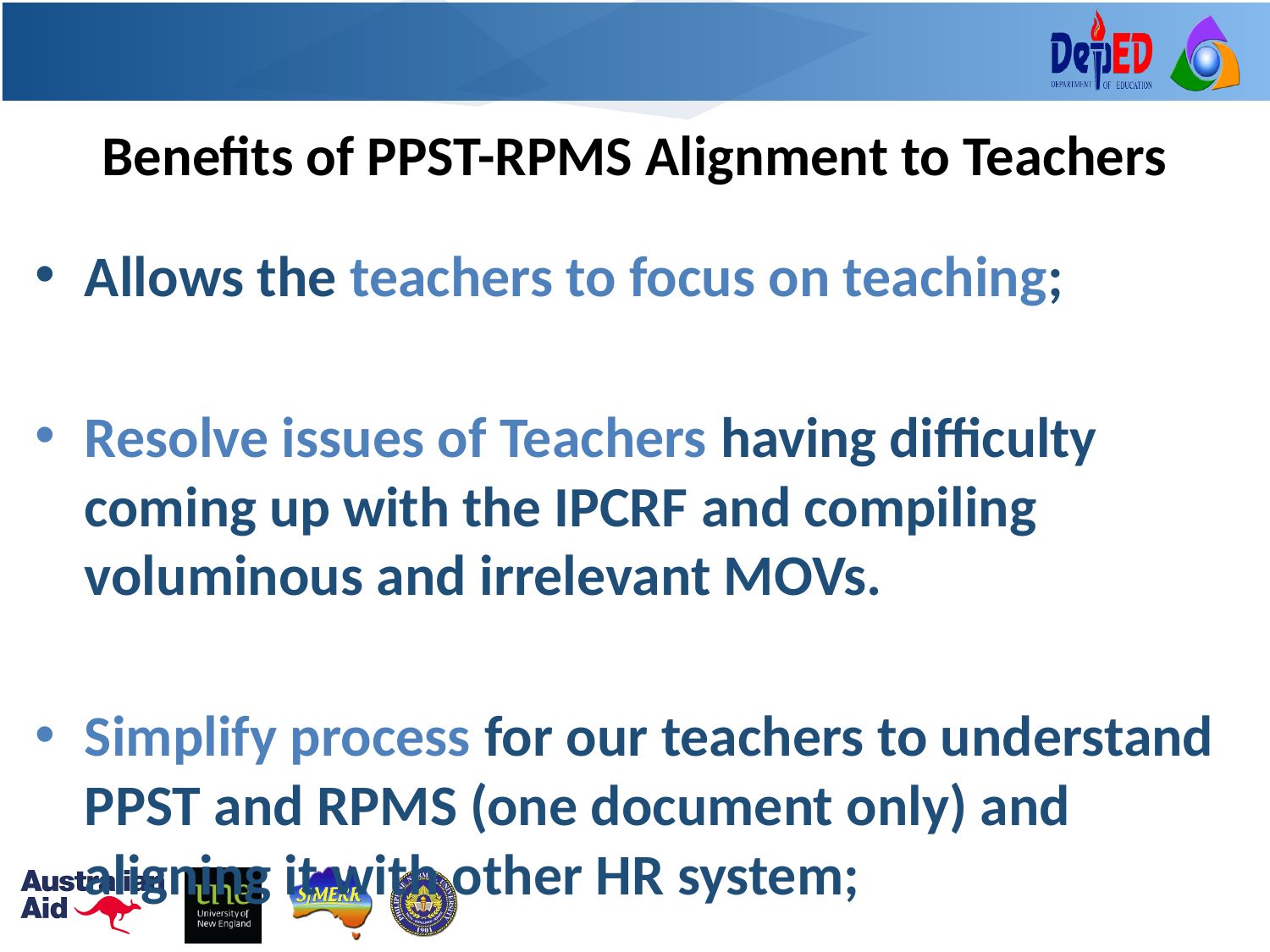

12
# Benefits of PPST-RPMS Alignment to Teachers
Allows the teachers to focus on teaching;

Resolve issues of Teachers having difficulty coming up with the IPCRF and compiling voluminous and irrelevant MOVs.

Simplify process for our teachers to understand PPST and RPMS (one document only) and aligning it with other HR system;